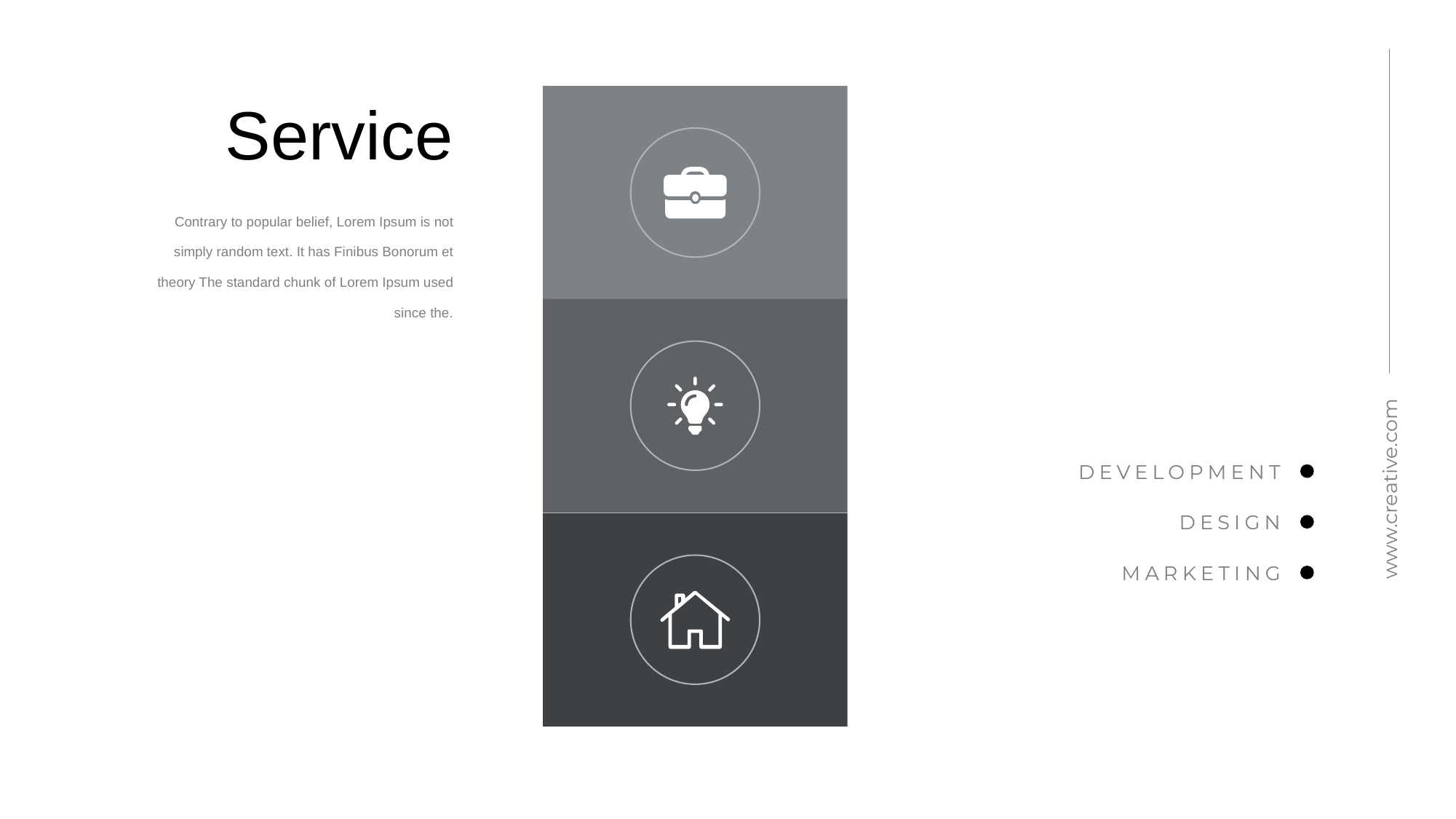

Service

Contrary to popular belief, Lorem Ipsum is not simply random text. It has Finibus Bonorum et theory The standard chunk of Lorem Ipsum used since the.

DEVELOPMENT

www.creative.com
DESIGN

MARKETING